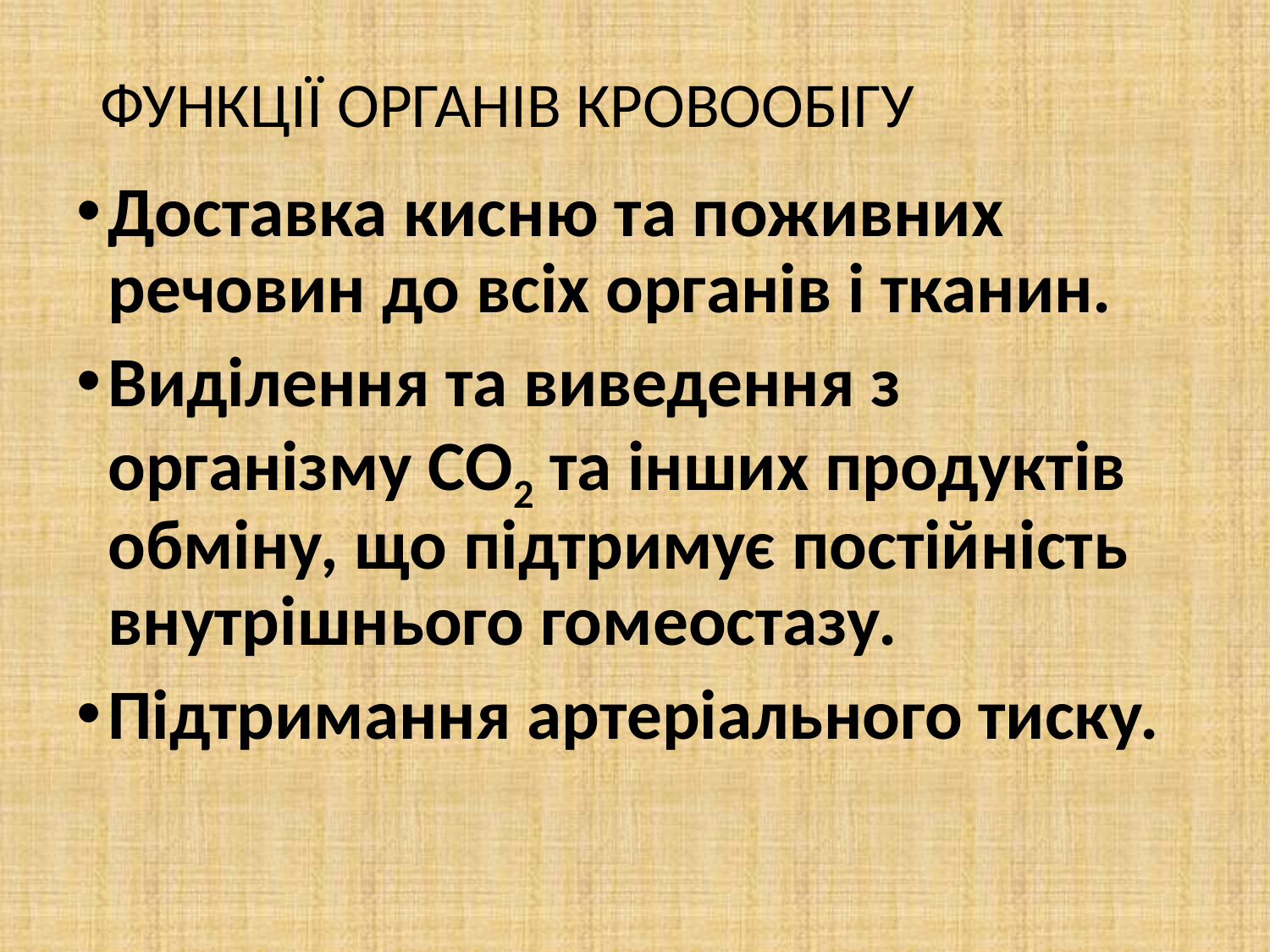

ФУНКЦІЇ ОРГАНІВ КРОВООБІГУ
Доставка кисню та поживних речовин до всіх органів і тканин.
Виділення та виведення з організму СО2 та інших продуктів обміну, що підтримує постійність внутрішнього гомеостазу.
Підтримання артеріального тиску.